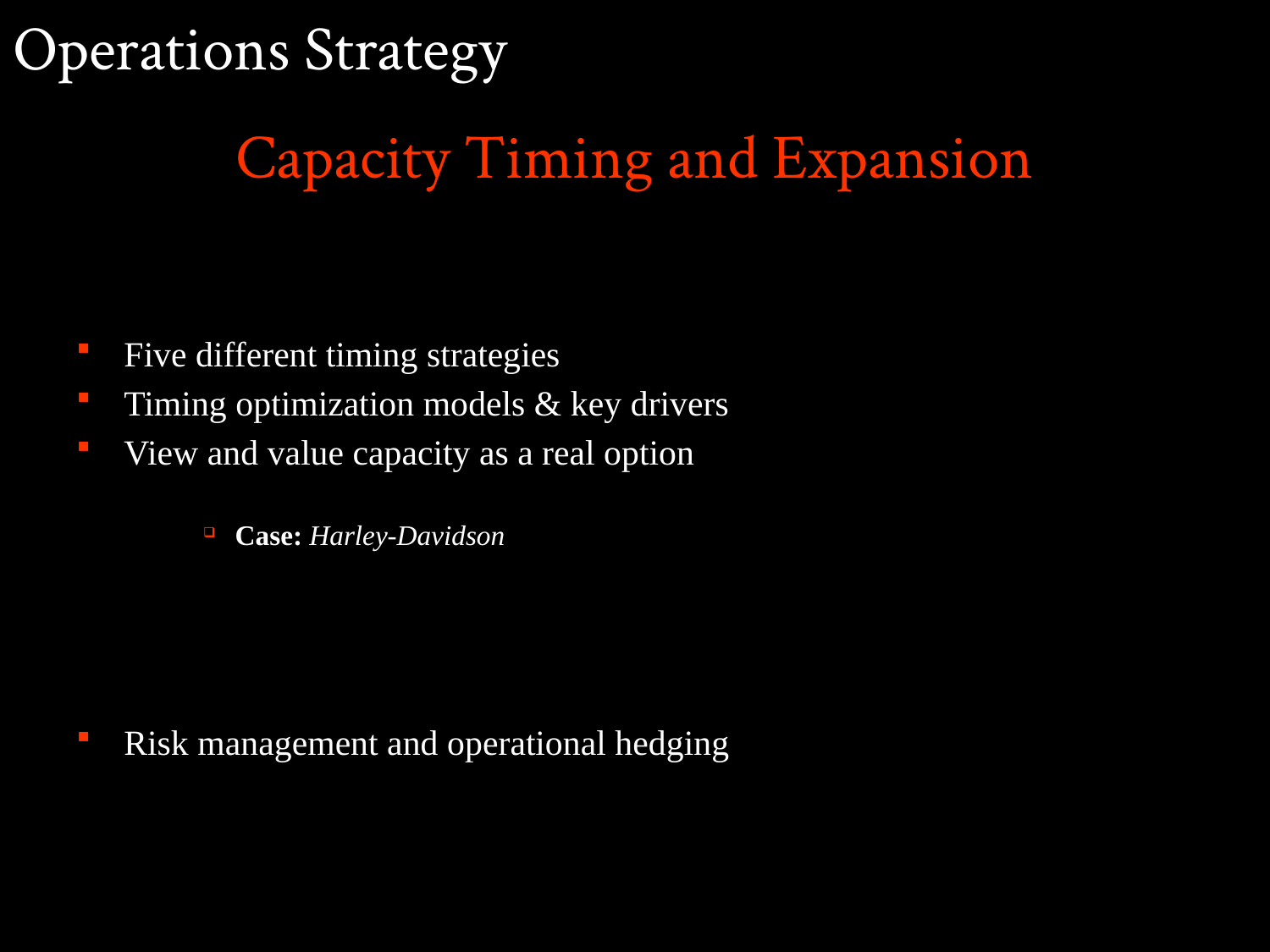

Operations Strategy
Capacity Timing and Expansion
Five different timing strategies
Timing optimization models & key drivers
View and value capacity as a real option

Case: Harley-Davidson

Risk management and operational hedging